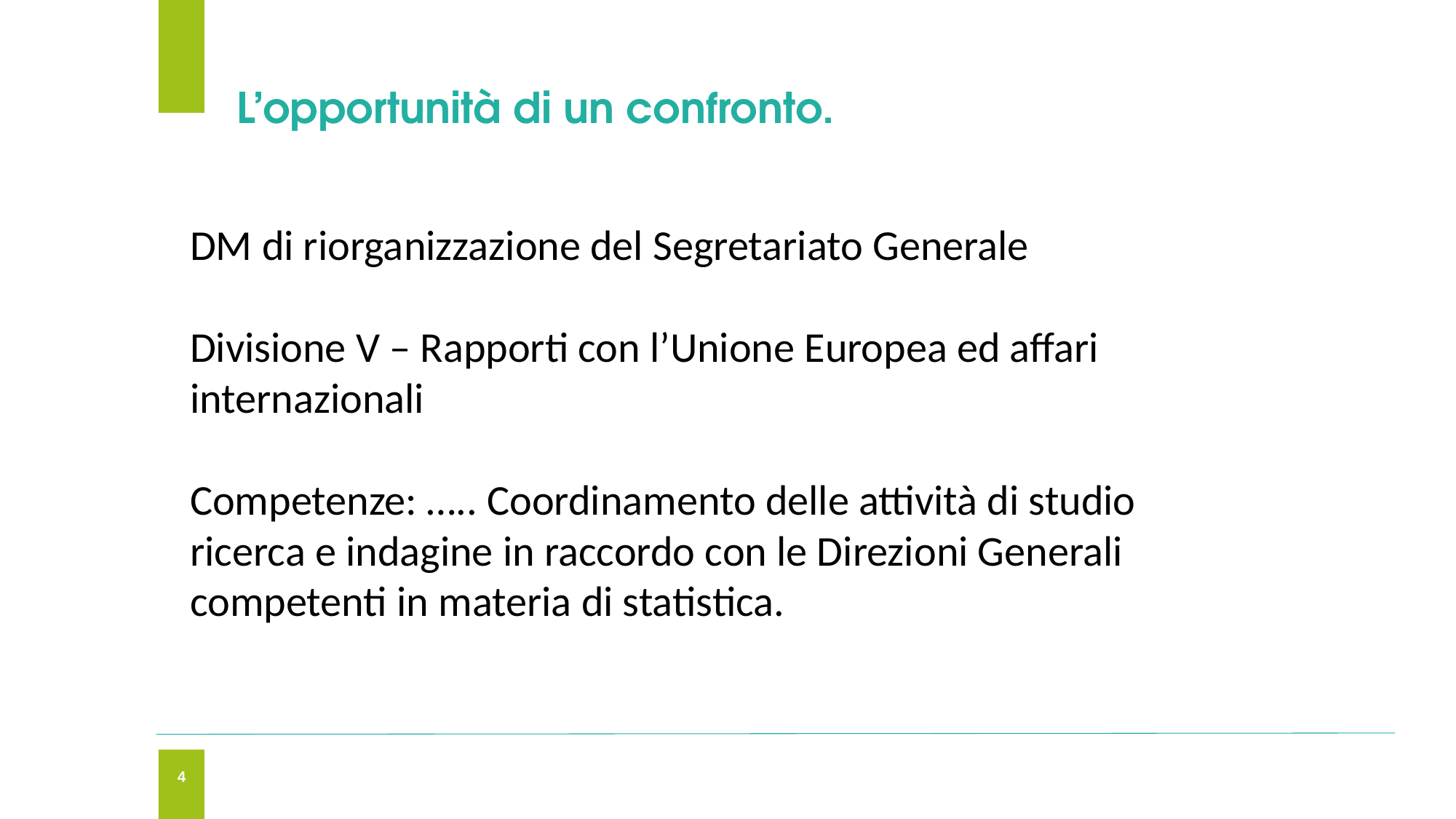

# L’opportunità di un confronto.
DM di riorganizzazione del Segretariato Generale

Divisione V – Rapporti con l’Unione Europea ed affari internazionali

Competenze: ….. Coordinamento delle attività di studio ricerca e indagine in raccordo con le Direzioni Generali competenti in materia di statistica.

4